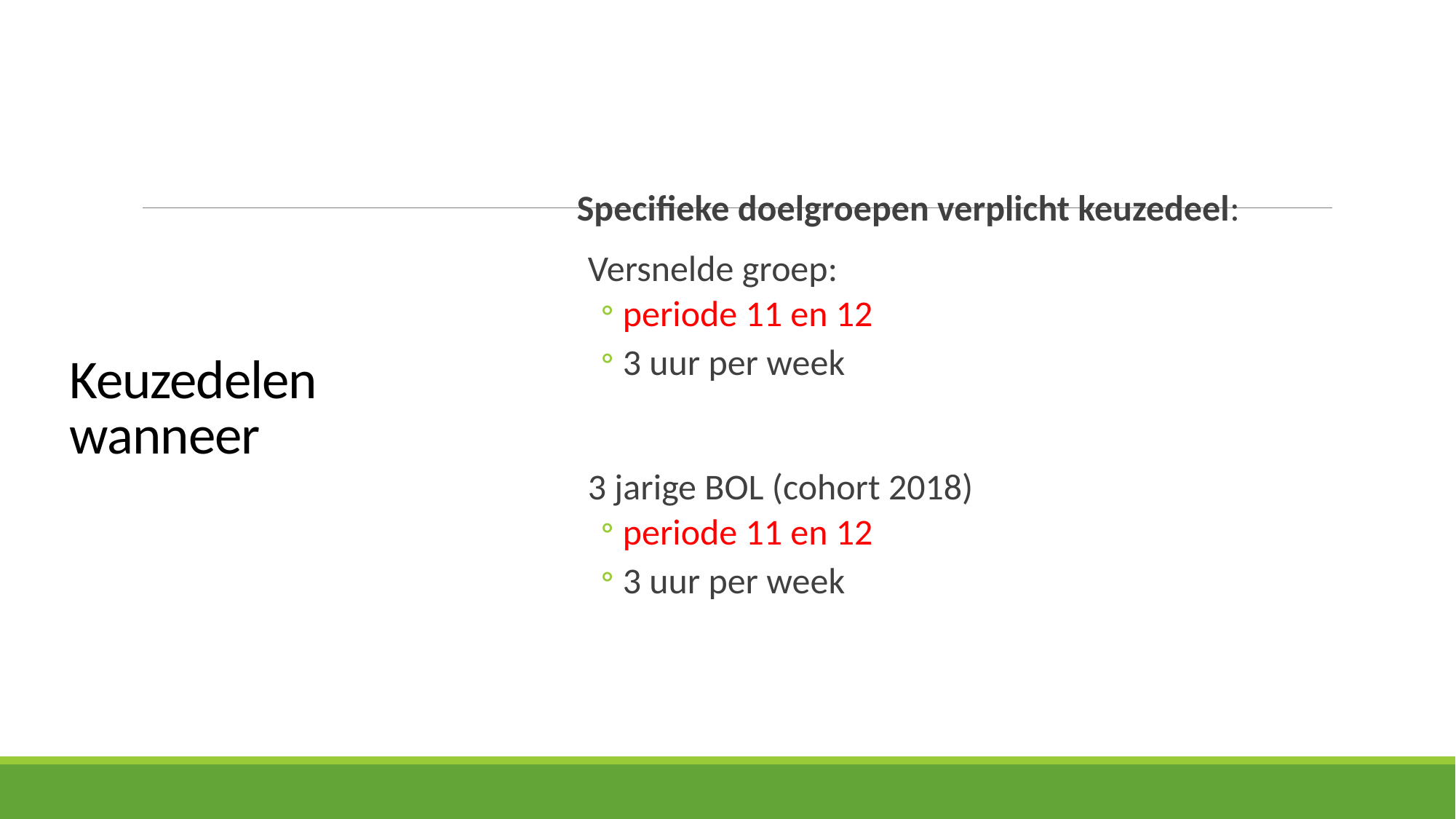

# Keuzedelen wanneer

Specifieke doelgroepen verplicht keuzedeel:
Versnelde groep:
periode 11 en 12
3 uur per week

3 jarige BOL (cohort 2018)
periode 11 en 12
3 uur per week